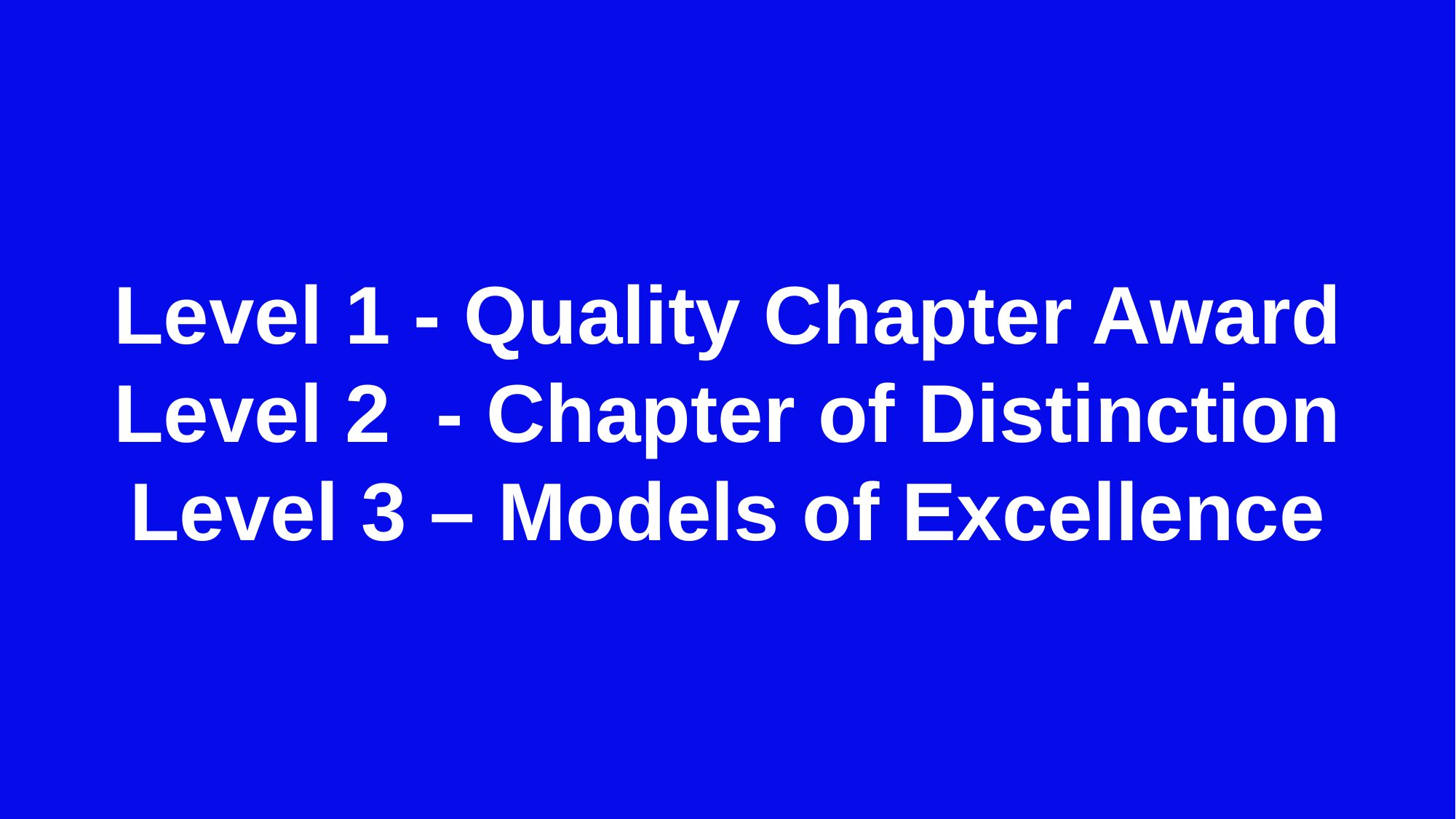

Level 1 - Quality Chapter Award
Level 2  - Chapter of Distinction
Level 3 – Models of Excellence